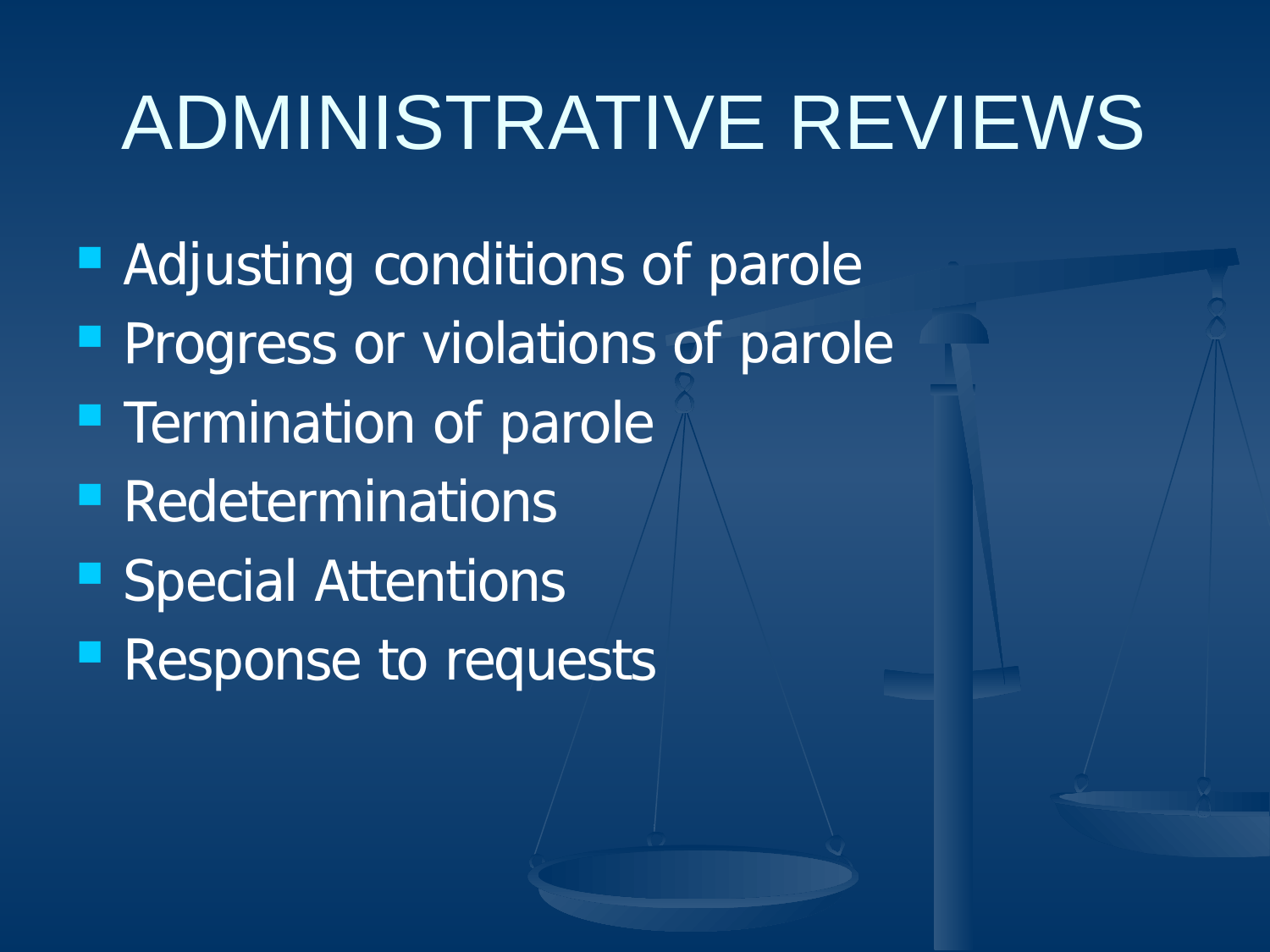

# ADMINISTRATIVE REVIEWS
Adjusting conditions of parole
Progress or violations of parole
Termination of parole
Redeterminations
Special Attentions
Response to requests